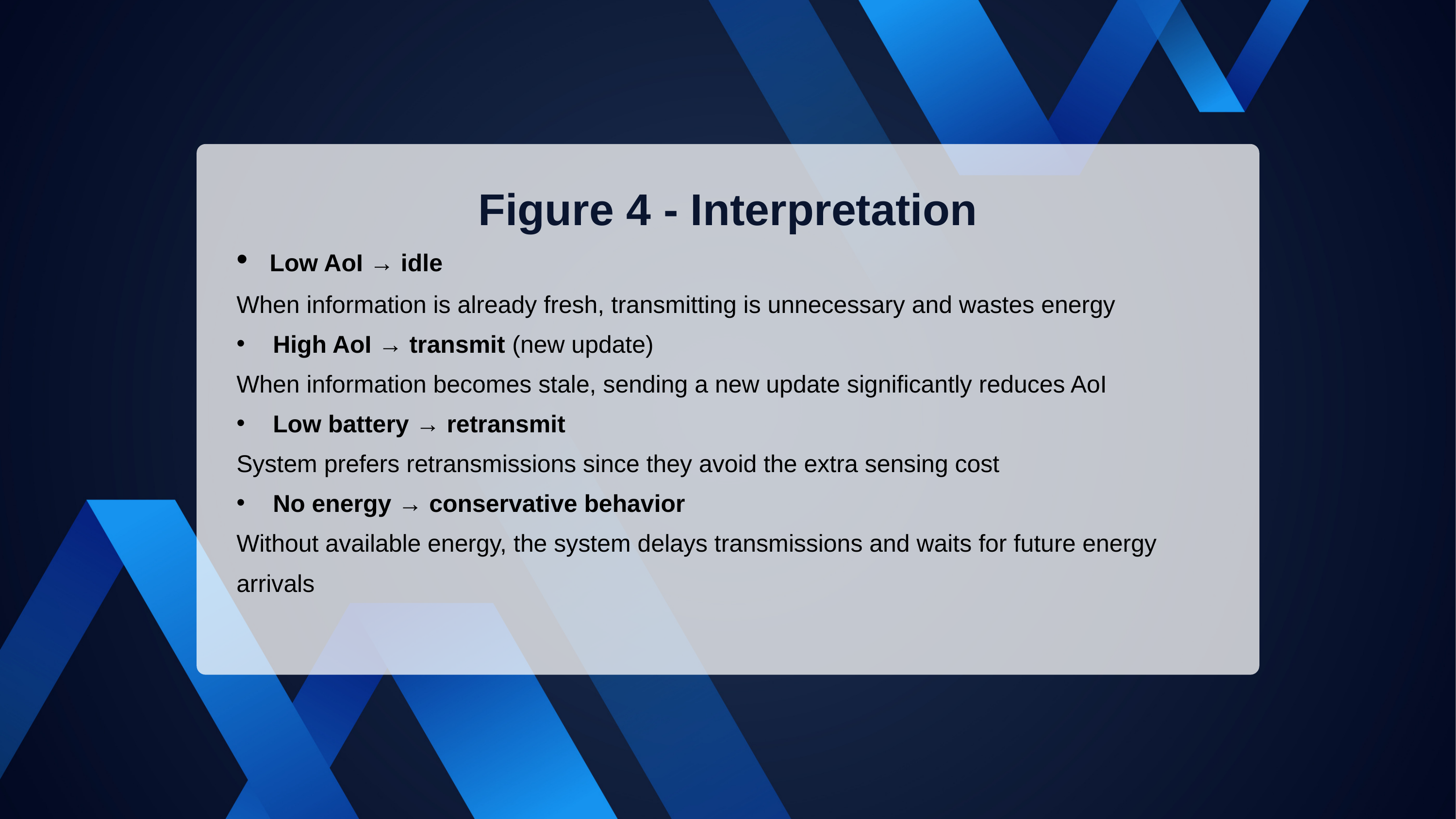

Figure 4 - Interpretation

 Low AoI → idle
When information is already fresh, transmitting is unnecessary and wastes energy
High AoI → transmit (new update)
When information becomes stale, sending a new update significantly reduces AoI
Low battery → retransmit
System prefers retransmissions since they avoid the extra sensing cost
No energy → conservative behavior
Without available energy, the system delays transmissions and waits for future energy arrivals